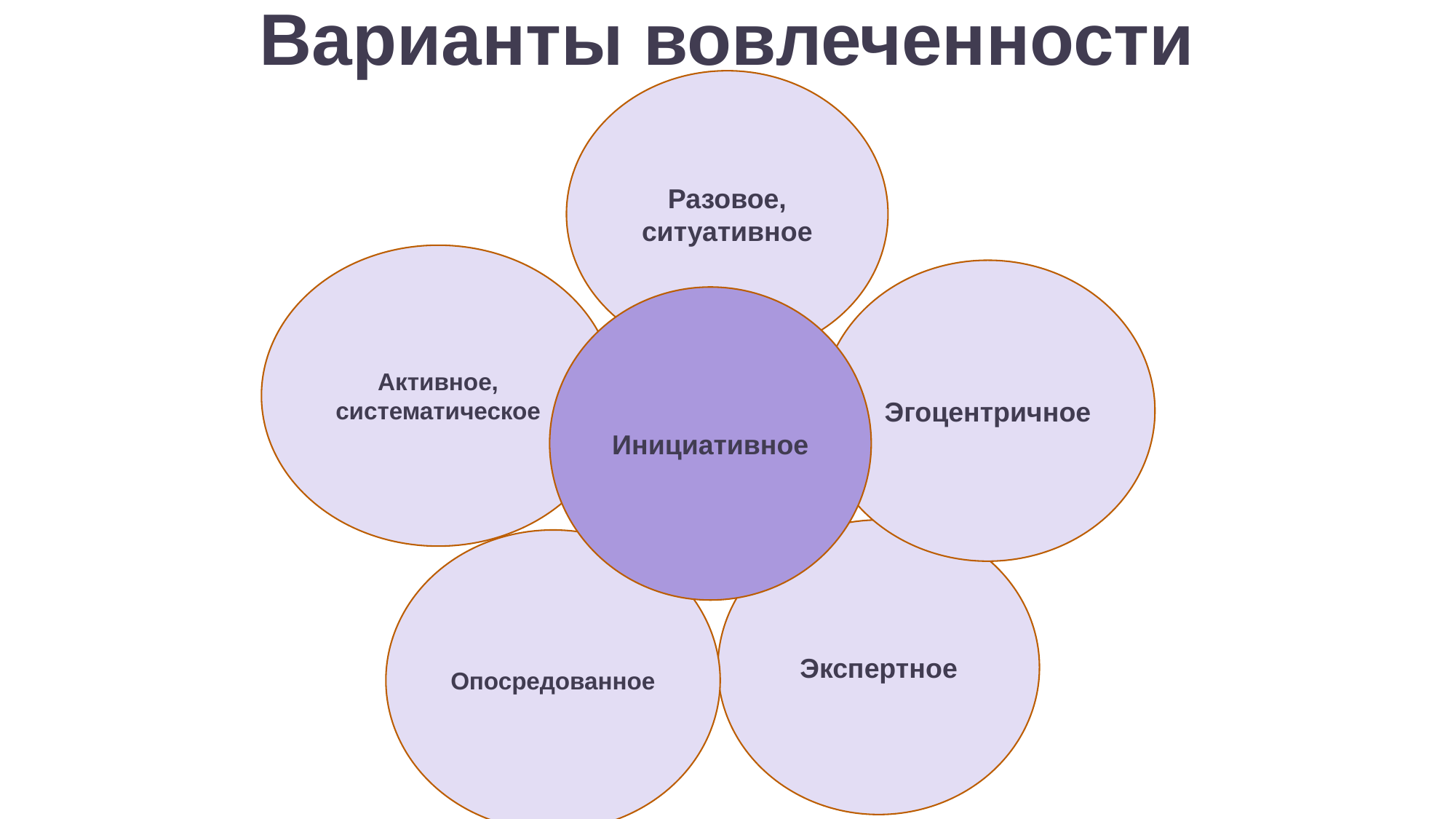

# Варианты вовлеченности
Разовое, ситуативное
Активное,
систематическое
Эгоцентричное
Инициативное
Экспертное
Опосредованное